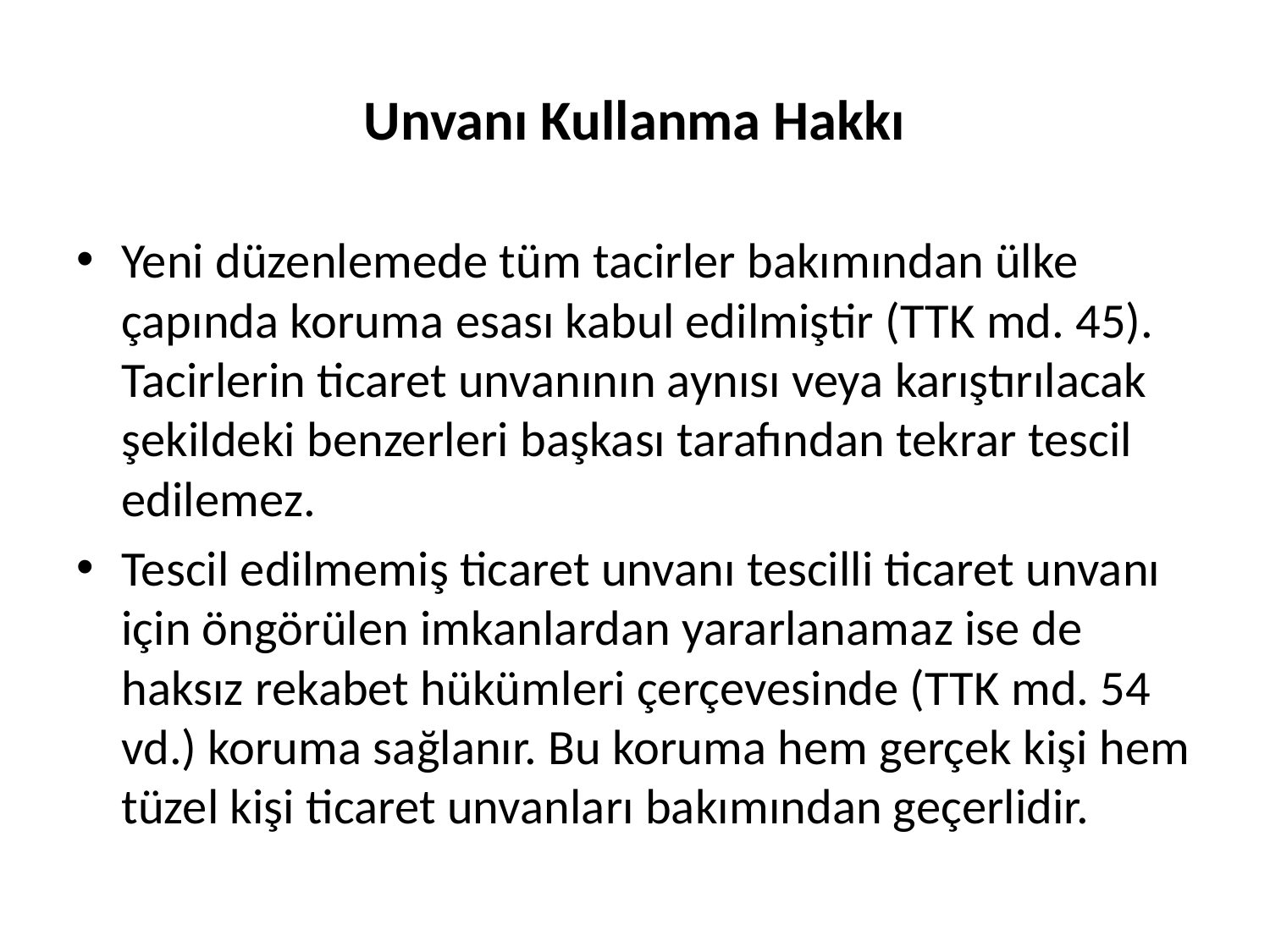

# Unvanı Kullanma Hakkı
Yeni düzenlemede tüm tacirler bakımından ülke çapında koruma esası kabul edilmiştir (TTK md. 45). Tacirlerin ticaret unvanının aynısı veya karıştırılacak şekildeki benzerleri başkası tarafından tekrar tescil edilemez.
Tescil edilmemiş ticaret unvanı tescilli ticaret unvanı için öngörülen imkanlardan yararlanamaz ise de haksız rekabet hükümleri çerçevesinde (TTK md. 54 vd.) koruma sağlanır. Bu koruma hem gerçek kişi hem tüzel kişi ticaret unvanları bakımından geçerlidir.